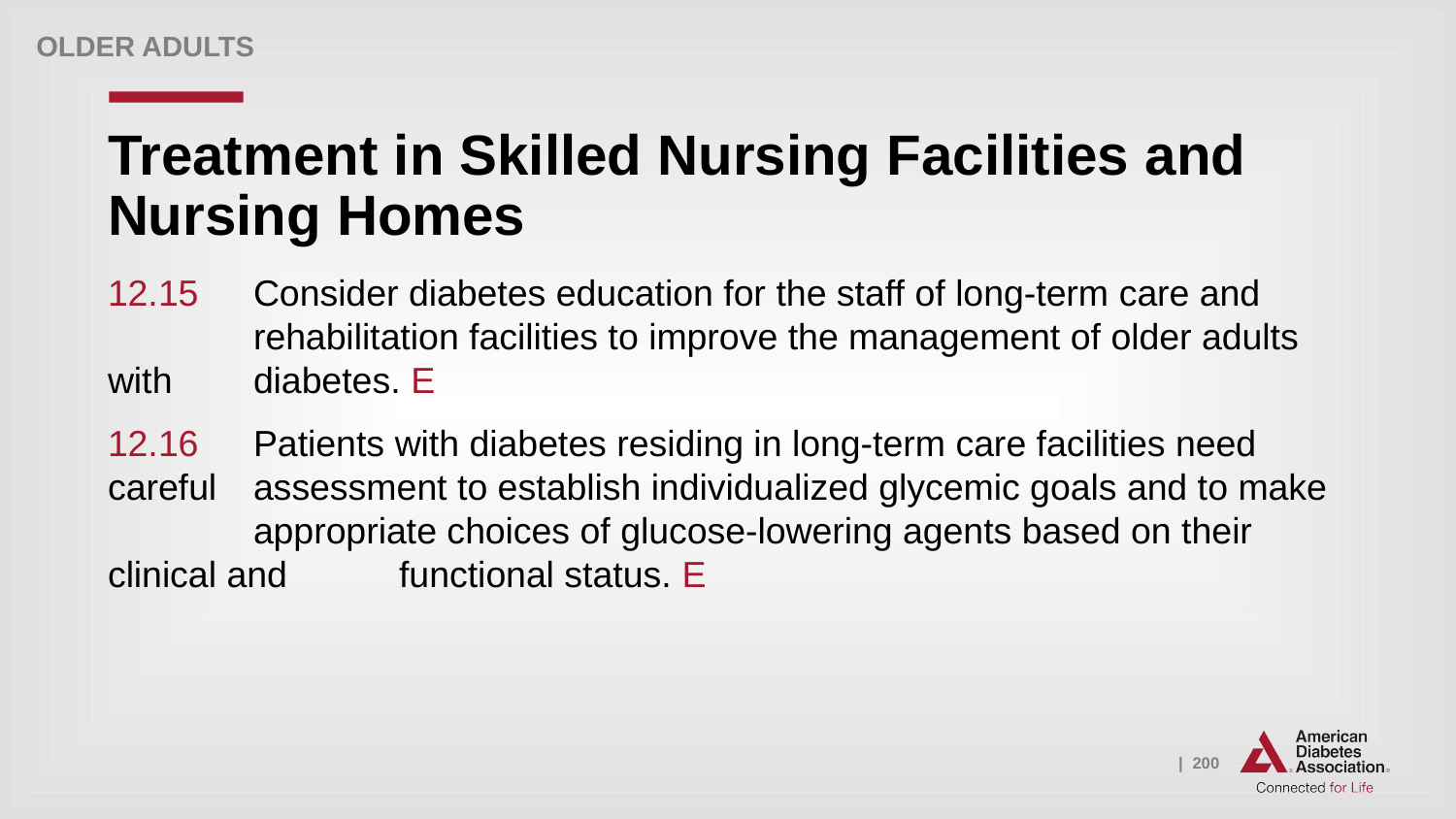

Older adults
# Treatment in Skilled Nursing Facilities and Nursing Homes
12.15 	Consider diabetes education for the staff of long-term care and  	rehabilitation facilities to improve the management of older adults with 	diabetes. E
12.16 	Patients with diabetes residing in long-term care facilities need careful 	assessment to establish individualized glycemic goals and to make 	appropriate choices of glucose-lowering agents based on their clinical and 	functional status. E